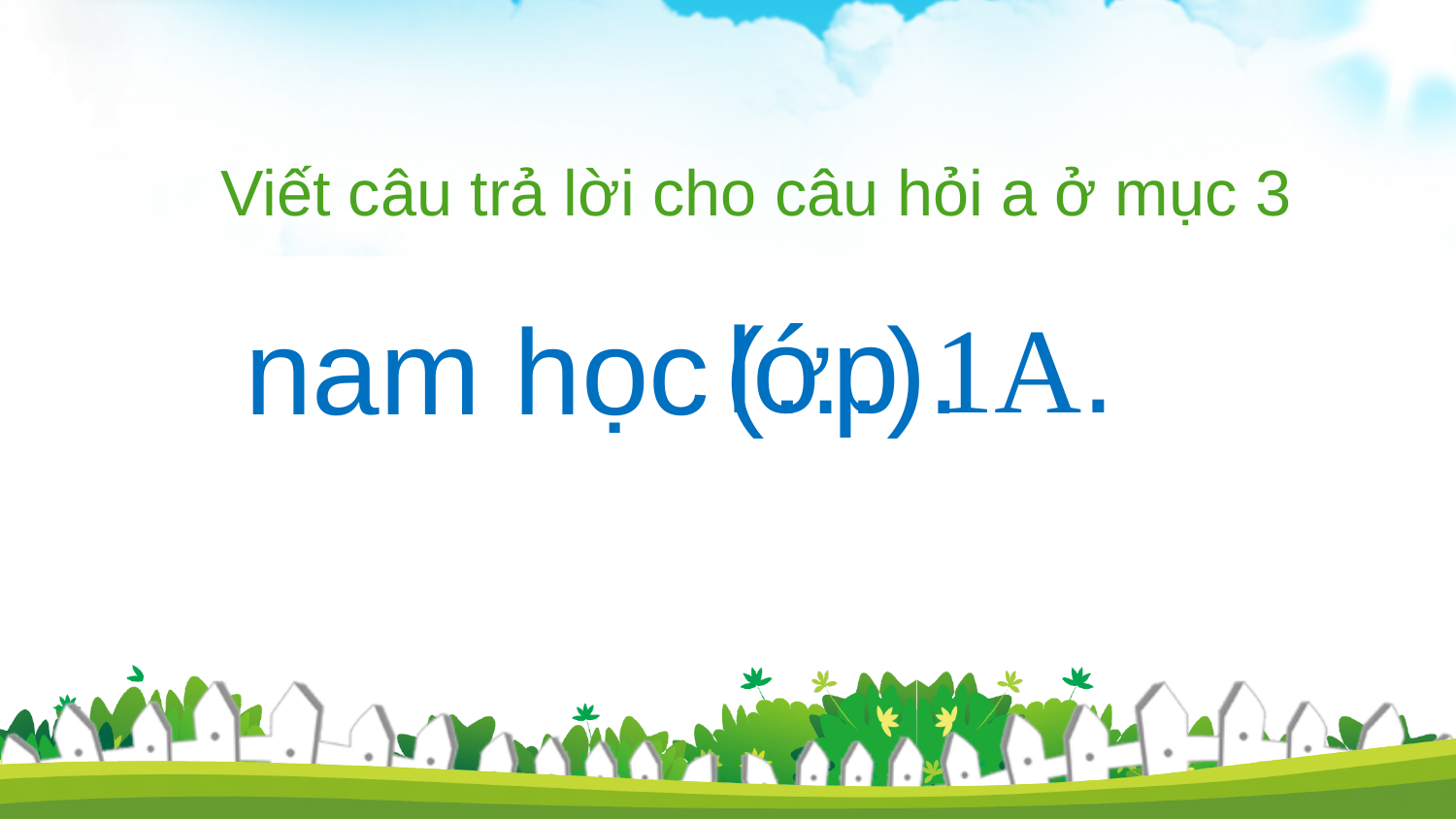

Viết câu trả lời cho câu hỏi a ở mục 3
lớp 1A.
(…).
nam học